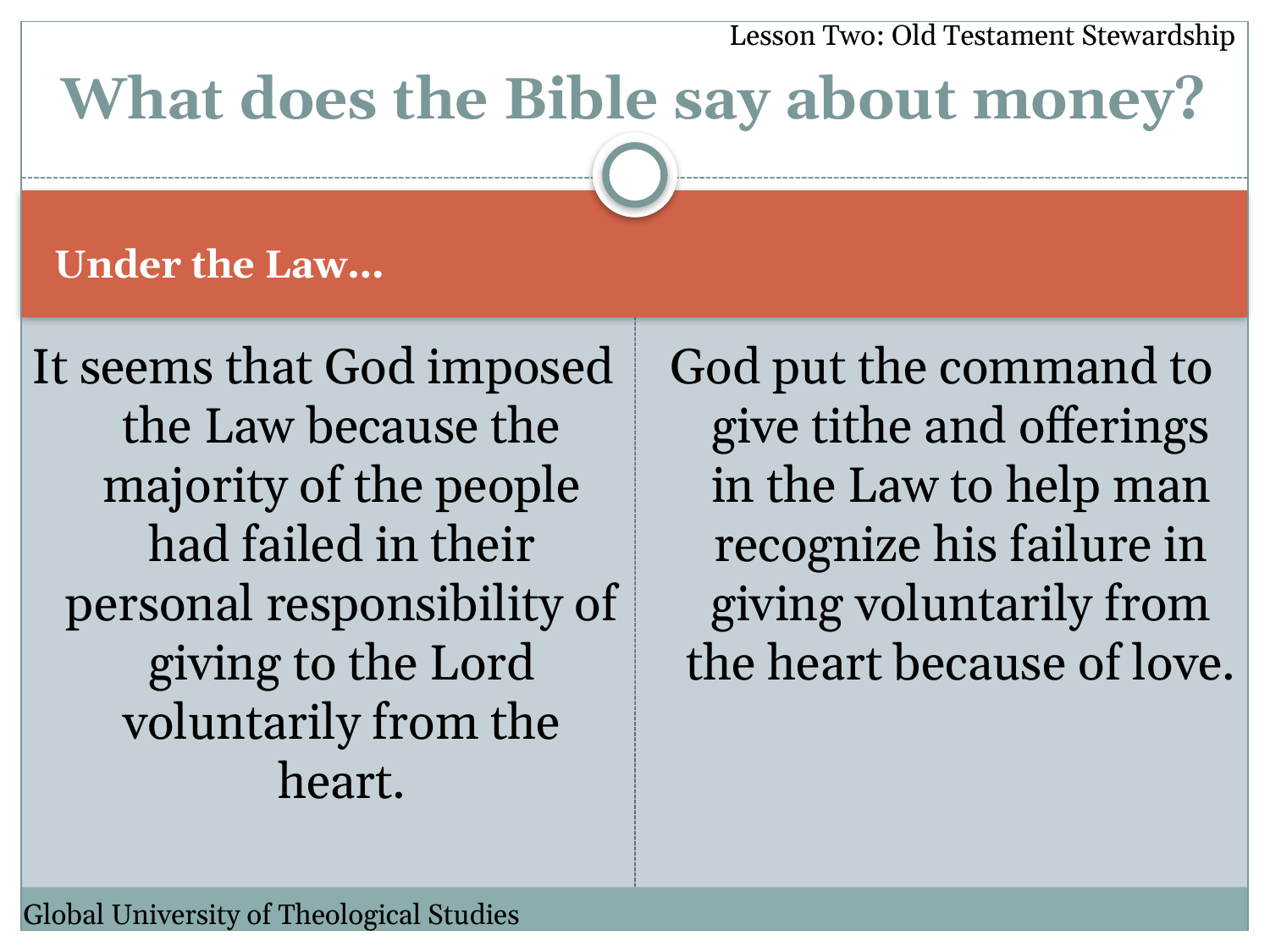

Lesson Two: Old Testament Stewardship
# What does the Bible say about money?
Under the Law…
It seems that God imposed the Law because the majority of the people had failed in their personal responsibility of giving to the Lord voluntarily from the heart.
God put the command to give tithe and offerings in the Law to help man recognize his failure in giving voluntarily from the heart because of love.
Global University of Theological Studies